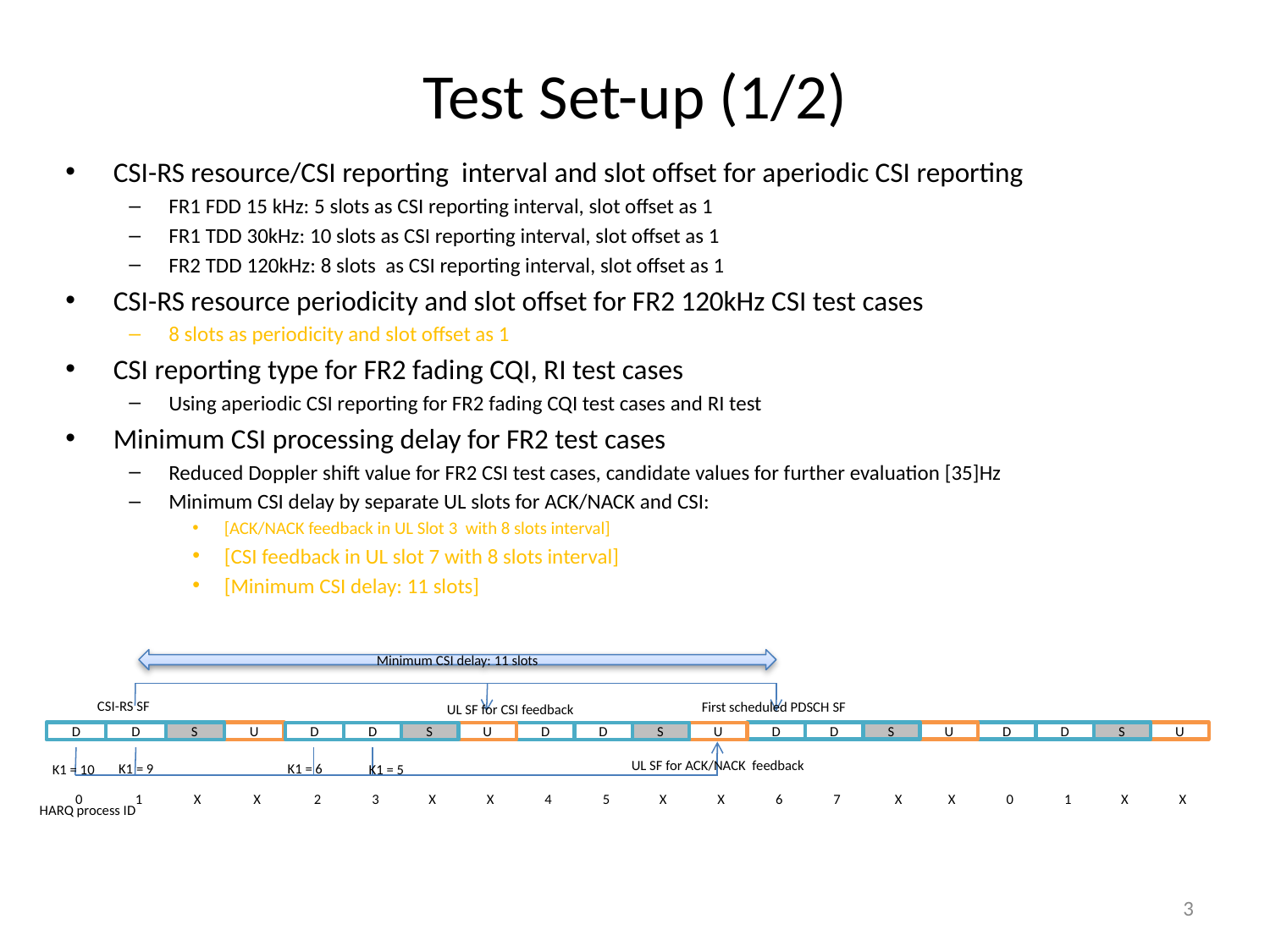

# Test Set-up (1/2)
CSI-RS resource/CSI reporting  interval and slot offset for aperiodic CSI reporting
FR1 FDD 15 kHz: 5 slots as CSI reporting interval, slot offset as 1
FR1 TDD 30kHz: 10 slots as CSI reporting interval, slot offset as 1
FR2 TDD 120kHz: 8 slots  as CSI reporting interval, slot offset as 1
CSI-RS resource periodicity and slot offset for FR2 120kHz CSI test cases
8 slots as periodicity and slot offset as 1
CSI reporting type for FR2 fading CQI, RI test cases
Using aperiodic CSI reporting for FR2 fading CQI test cases and RI test
Minimum CSI processing delay for FR2 test cases
Reduced Doppler shift value for FR2 CSI test cases, candidate values for further evaluation [35]Hz
Minimum CSI delay by separate UL slots for ACK/NACK and CSI:
[ACK/NACK feedback in UL Slot 3  with 8 slots interval]
[CSI feedback in UL slot 7 with 8 slots interval]
[Minimum CSI delay: 11 slots]

Minimum CSI delay: 11 slots
CSI-RS SF
First scheduled PDSCH SF
UL SF for CSI feedback
D
D
S
U
D
D
S
U
D
D
S
U
D
D
S
U
D
D
S
U
UL SF for ACK/NACK  feedback
K1 = 9
K1 = 6
K1 = 10
K1 = 5
0
1
X
X
6
7
X
X
0
1
X
X
2
3
X
X
4
5
X
X
HARQ process ID
3